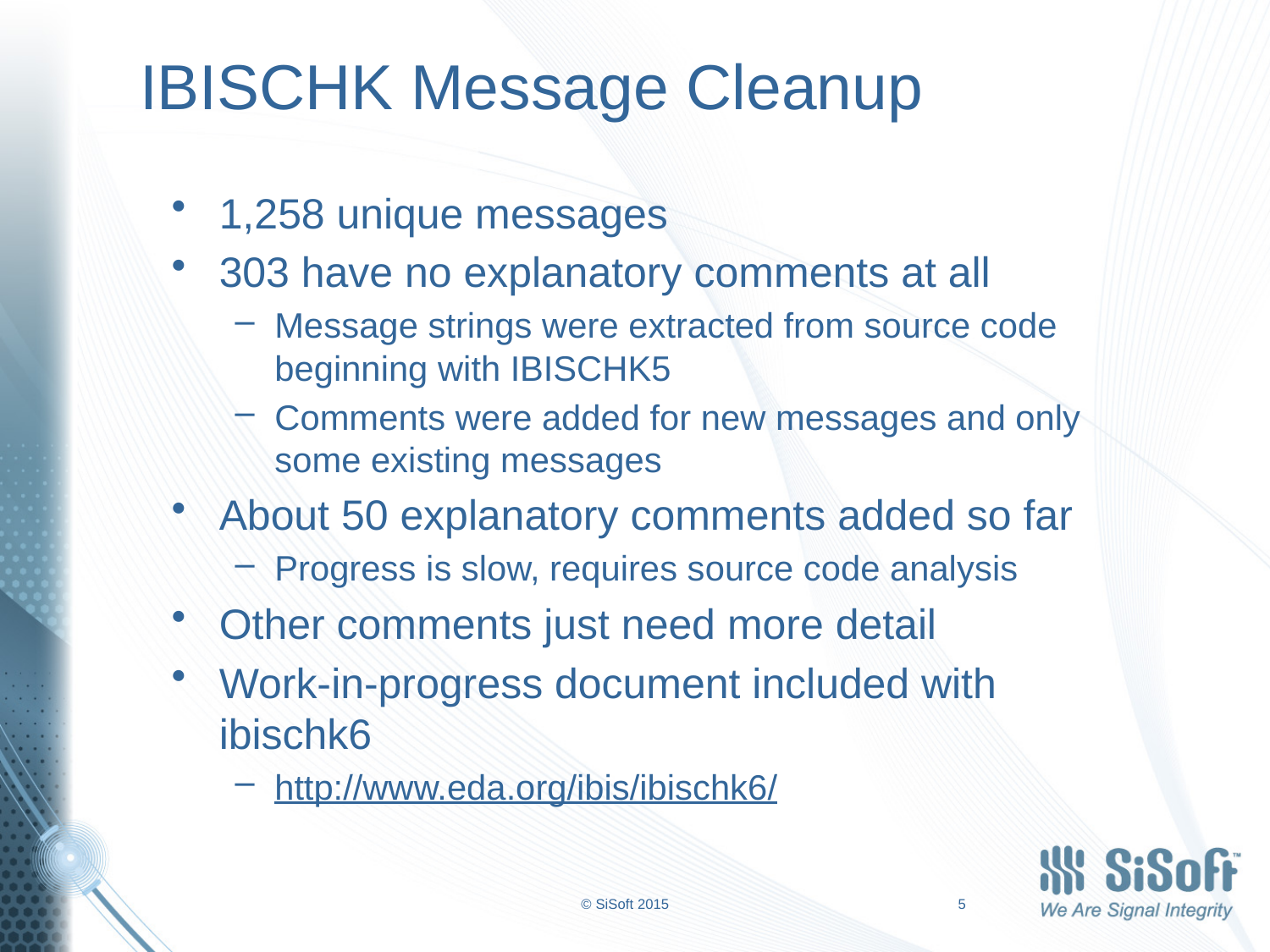

# IBISCHK Message Cleanup
1,258 unique messages
303 have no explanatory comments at all
Message strings were extracted from source code beginning with IBISCHK5
Comments were added for new messages and only some existing messages
About 50 explanatory comments added so far
Progress is slow, requires source code analysis
Other comments just need more detail
Work-in-progress document included with ibischk6
http://www.eda.org/ibis/ibischk6/